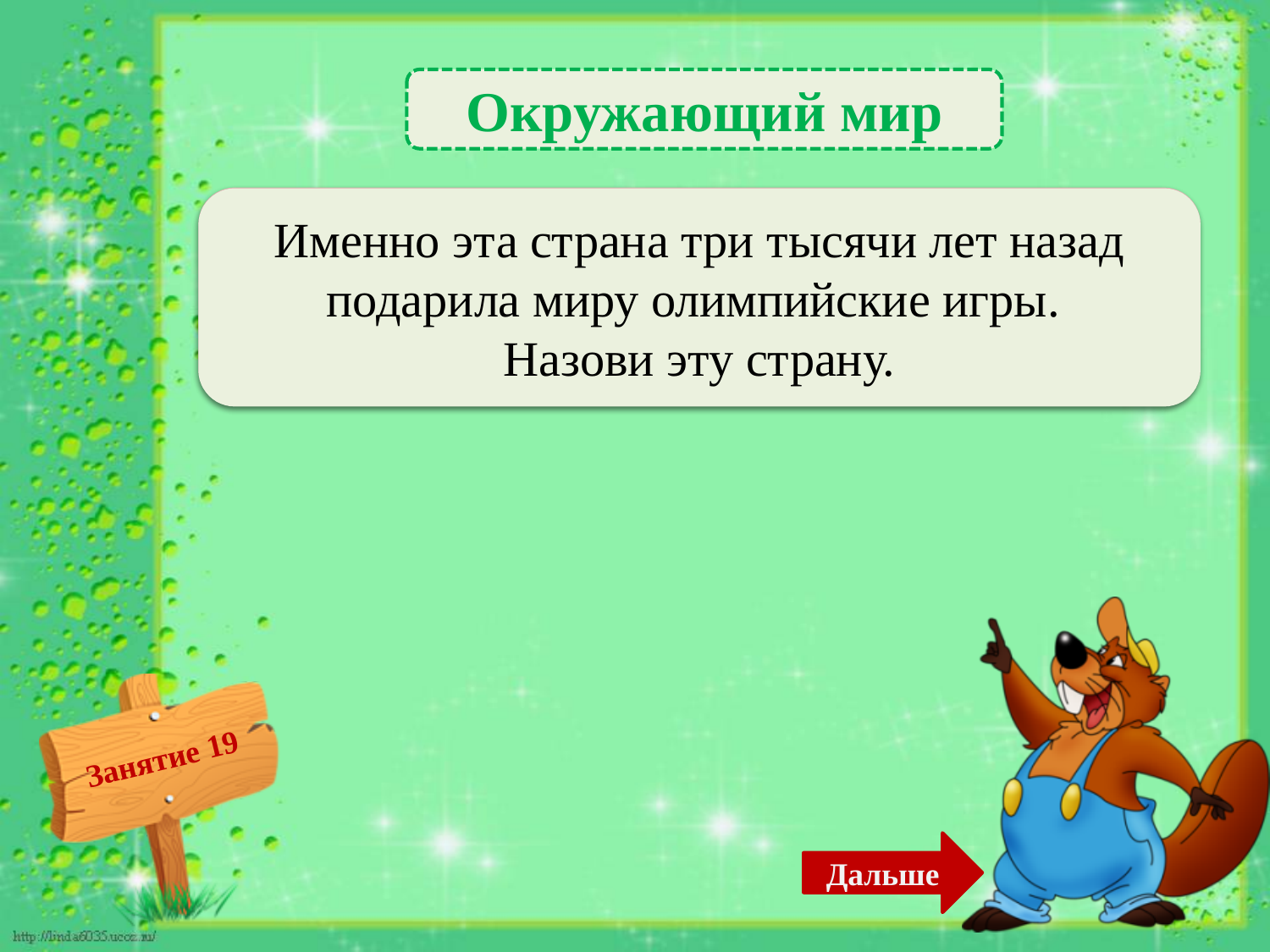

Окружающий мир
 Древняя Греция – 2б.
Именно эта страна три тысячи лет назад подарила миру олимпийские игры.
Назови эту страну.

Дальше